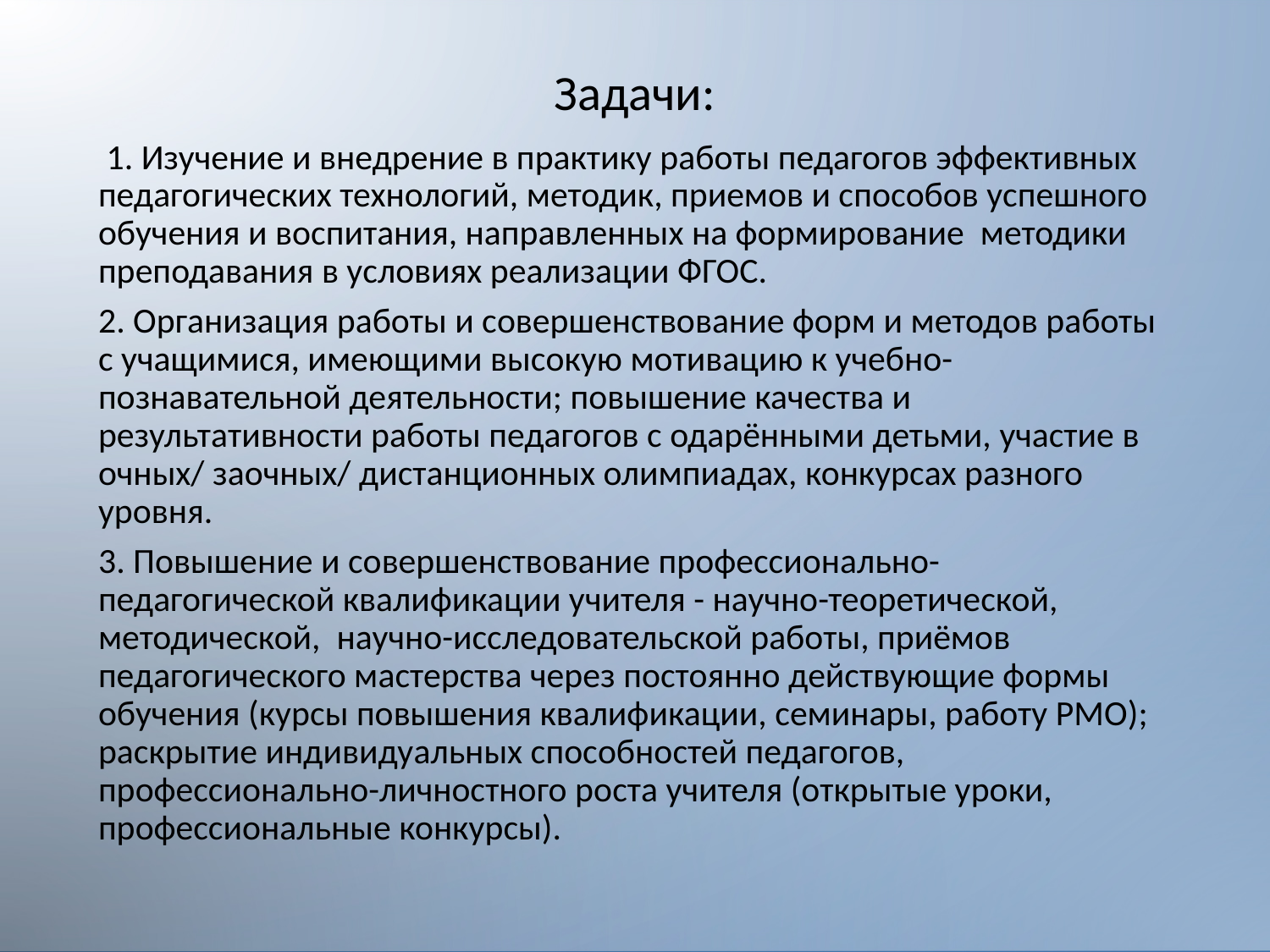

# Задачи:
 1. Изучение и внедрение в практику работы педагогов эффективных педагогических технологий, методик, приемов и способов успешного обучения и воспитания, направленных на формирование  методики преподавания в условиях реализации ФГОС.
2. Организация работы и совершенствование форм и методов работы с учащимися, имеющими высокую мотивацию к учебно-познавательной деятельности; повышение качества и результативности работы педагогов с одарёнными детьми, участие в очных/ заочных/ дистанционных олимпиадах, конкурсах разного уровня.
3. Повышение и совершенствование профессионально-педагогической квалификации учителя - научно-теоретической, методической,  научно-исследовательской работы, приёмов педагогического мастерства через постоянно действующие формы обучения (курсы повышения квалификации, семинары, работу РМО); раскрытие индивидуальных способностей педагогов, профессионально-личностного роста учителя (открытые уроки, профессиональные конкурсы).